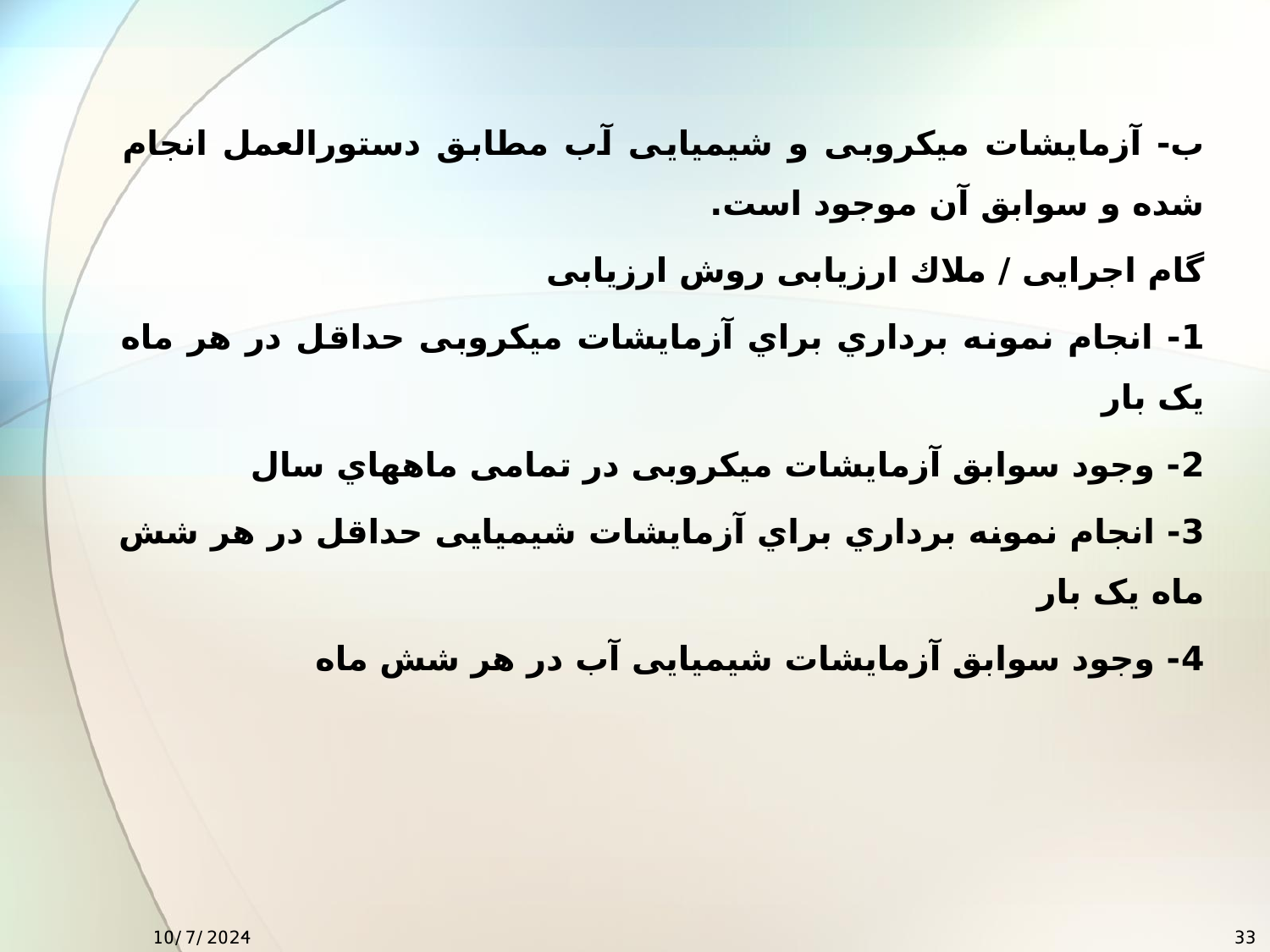

ب- آزمایشات میکروبی و شیمیایی آب مطابق دستورالعمل انجام شده و سوابق آن موجود است.
گام اجرایی / ملاك ارزیابی روش ارزیابی
1- انجام نمونه برداري براي آزمایشات میکروبی حداقل در هر ماه یک بار
2- وجود سوابق آزمایشات میکروبی در تمامی ماههاي سال
3- انجام نمونه برداري براي آزمایشات شیمیایی حداقل در هر شش ماه یک بار
4- وجود سوابق آزمایشات شیمیایی آب در هر شش ماه

10/7/2024
33